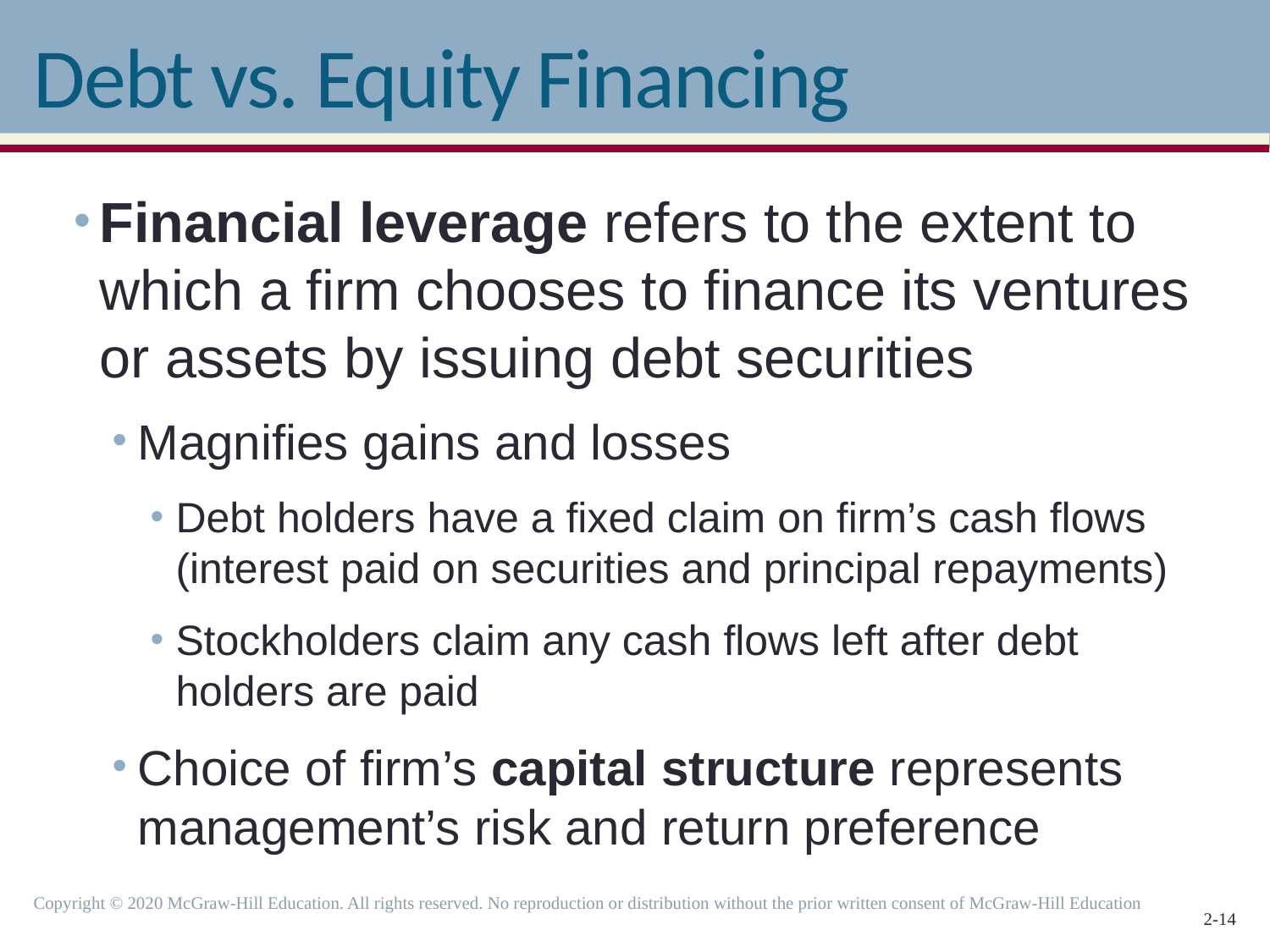

# Debt vs. Equity Financing
Financial leverage refers to the extent to which a firm chooses to finance its ventures or assets by issuing debt securities
Magnifies gains and losses
Debt holders have a fixed claim on firm’s cash flows (interest paid on securities and principal repayments)
Stockholders claim any cash flows left after debt holders are paid
Choice of firm’s capital structure represents management’s risk and return preference
Copyright © 2020 McGraw-Hill Education. All rights reserved. No reproduction or distribution without the prior written consent of McGraw-Hill Education